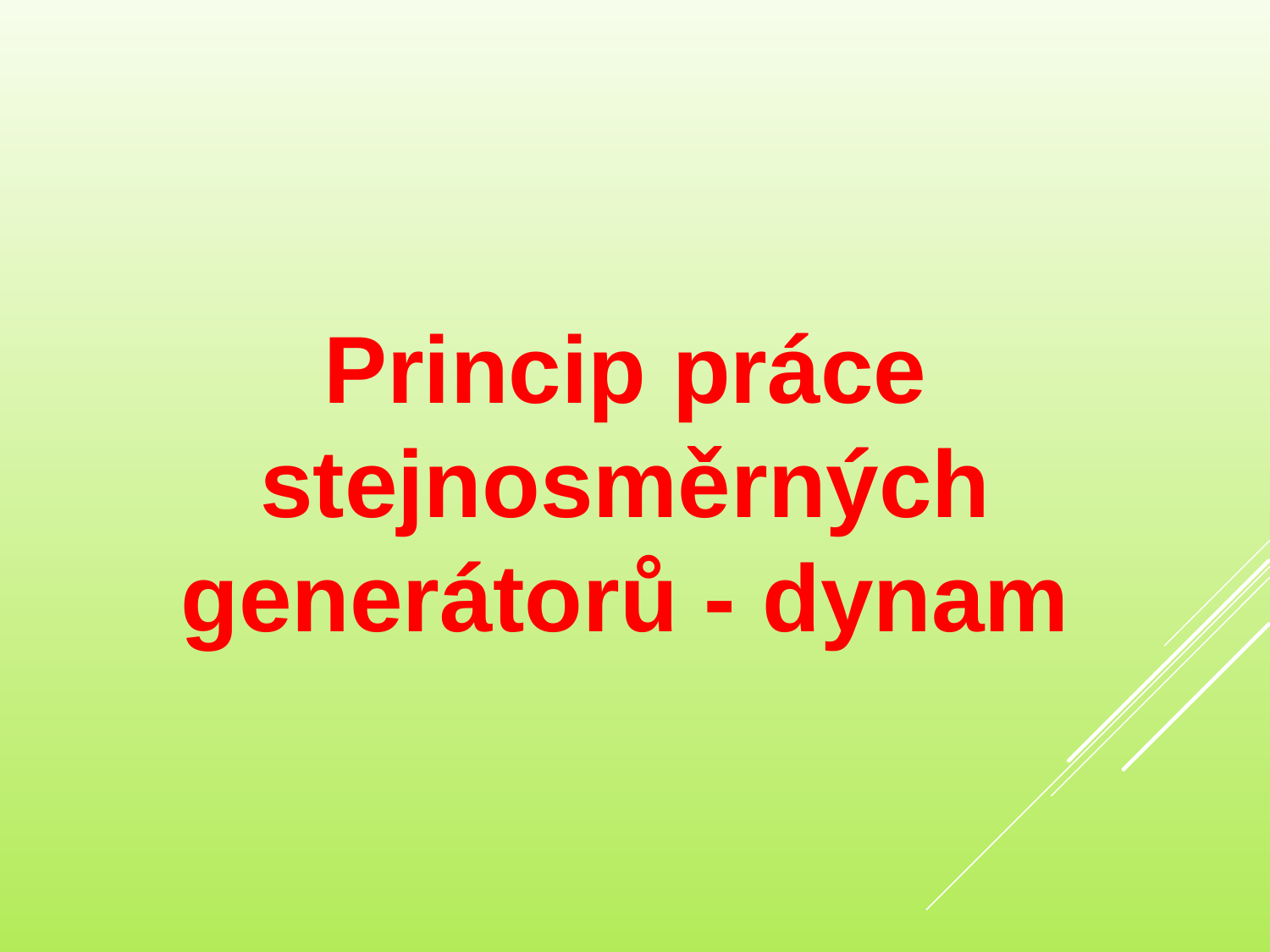

# Princip práce stejnosměrných generátorů - dynam